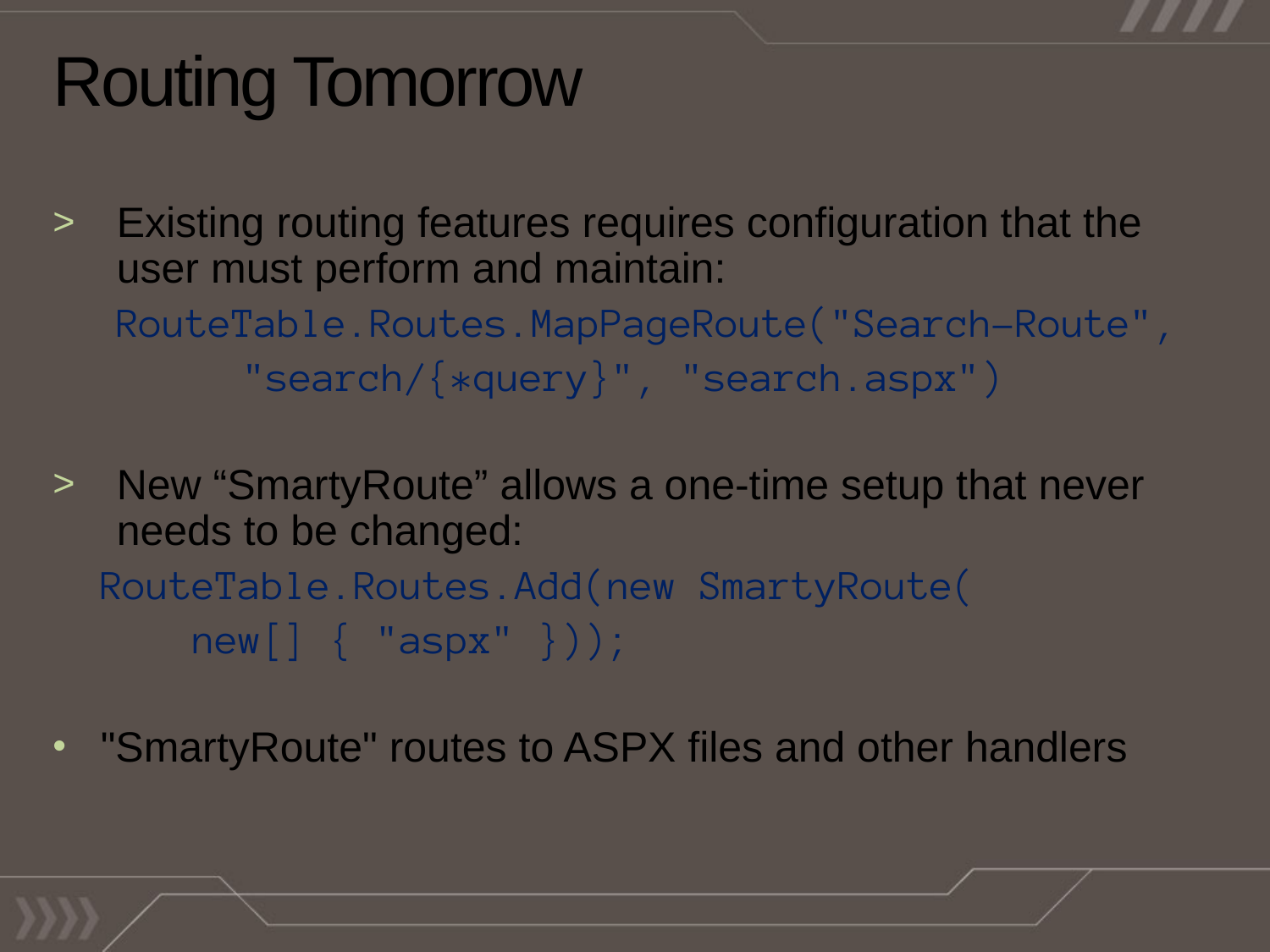

# Routing Tomorrow
Existing routing features requires configuration that the user must perform and maintain:
	RouteTable.Routes.MapPageRoute("Search-Route",
		"search/{*query}", "search.aspx")

New “SmartyRoute” allows a one-time setup that never needs to be changed:
	RouteTable.Routes.Add(new SmartyRoute(
	    new[] { "aspx" }));

"SmartyRoute" routes to ASPX files and other handlers